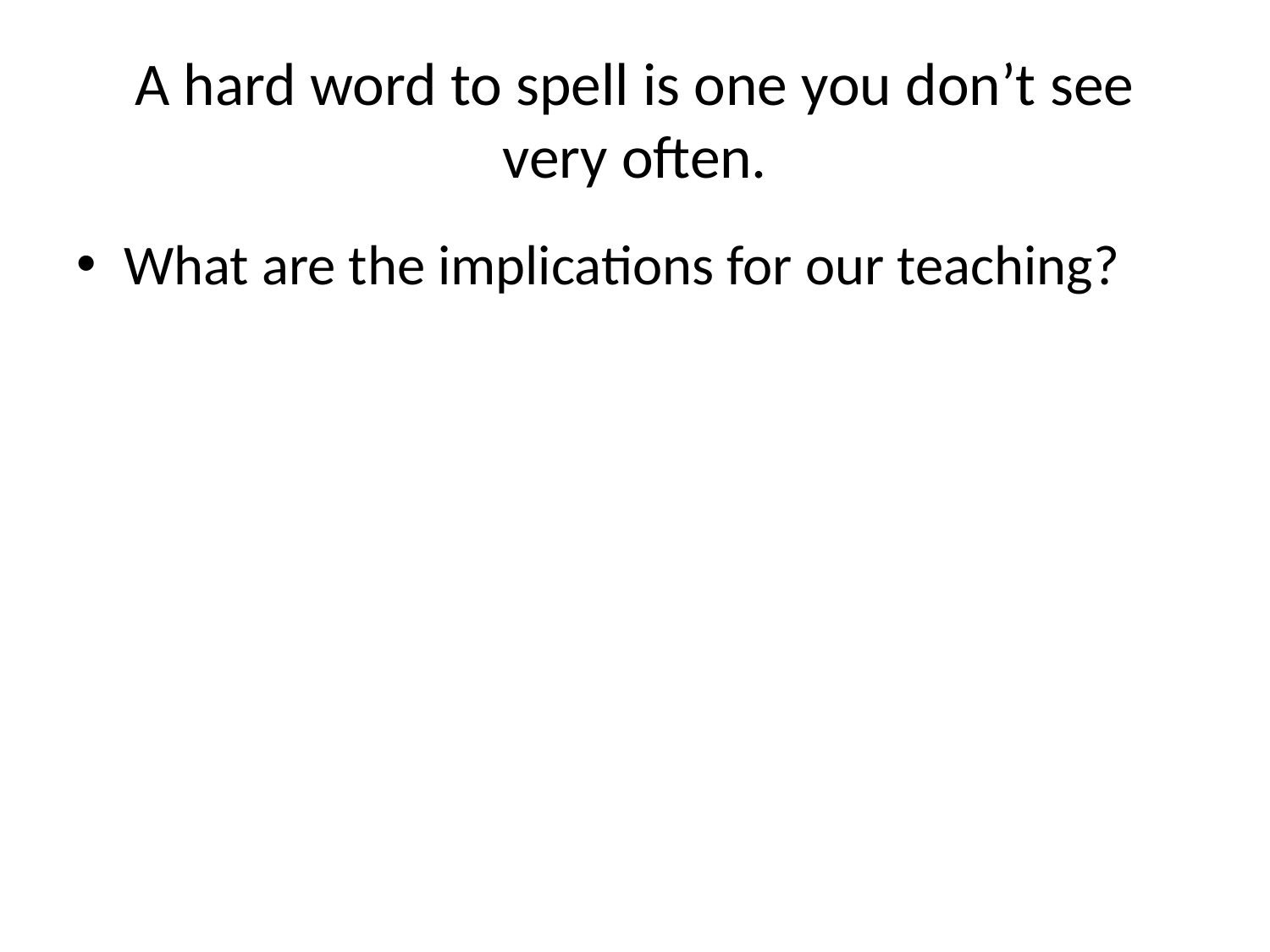

# A hard word to spell is one you don’t see very often.
What are the implications for our teaching?